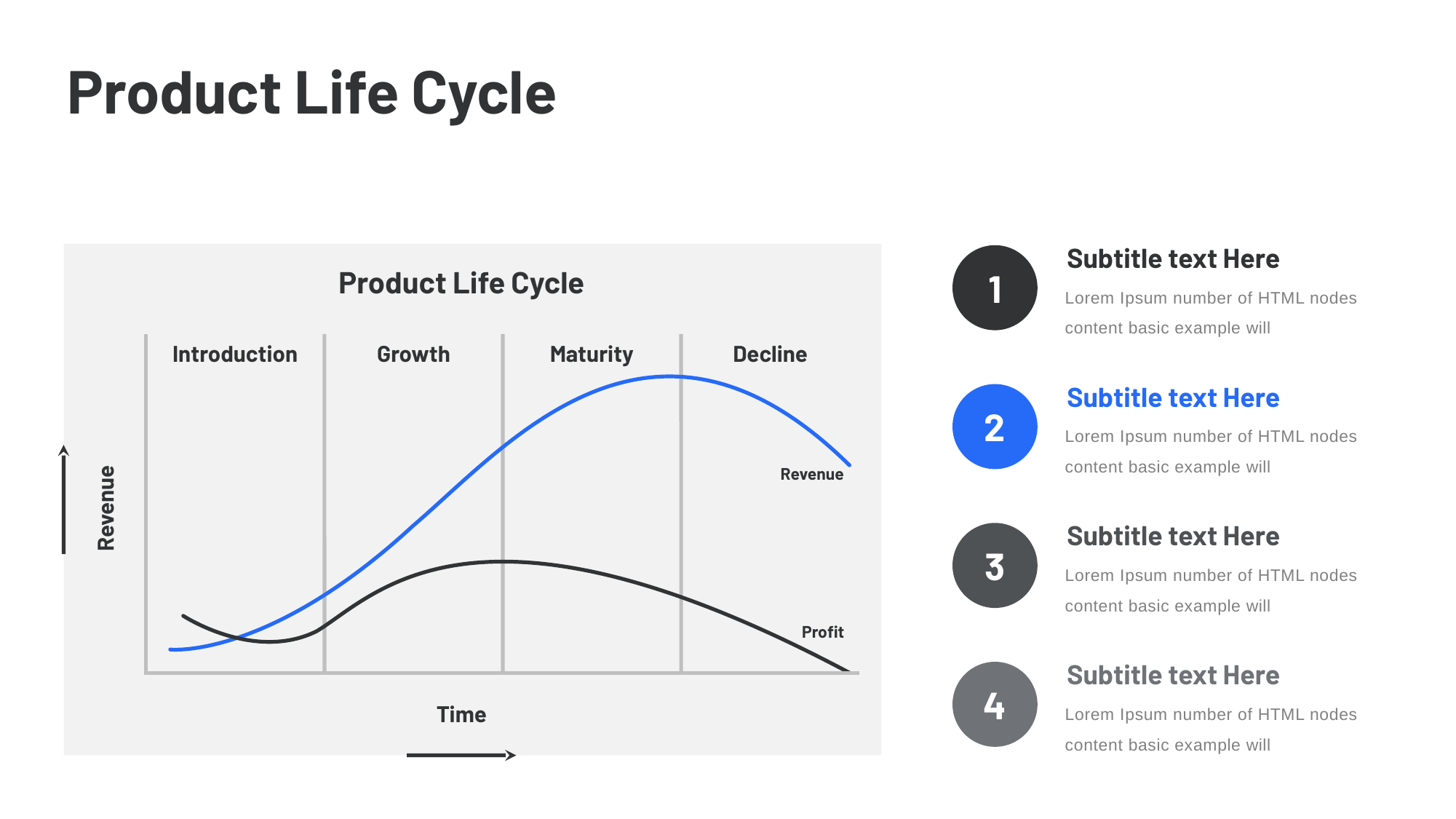

Product Life Cycle
Subtitle text Here

1
Product Life Cycle

Lorem Ipsum number of HTML nodes content basic example will

Introduction

Growth
Maturity
Decline
Subtitle text Here
2
Lorem Ipsum number of HTML nodes content basic example will

Revenue

Revenue
Subtitle text Here
3
Lorem Ipsum number of HTML nodes content basic example will
Profit
Subtitle text Here
4
Lorem Ipsum number of HTML nodes content basic example will
Time